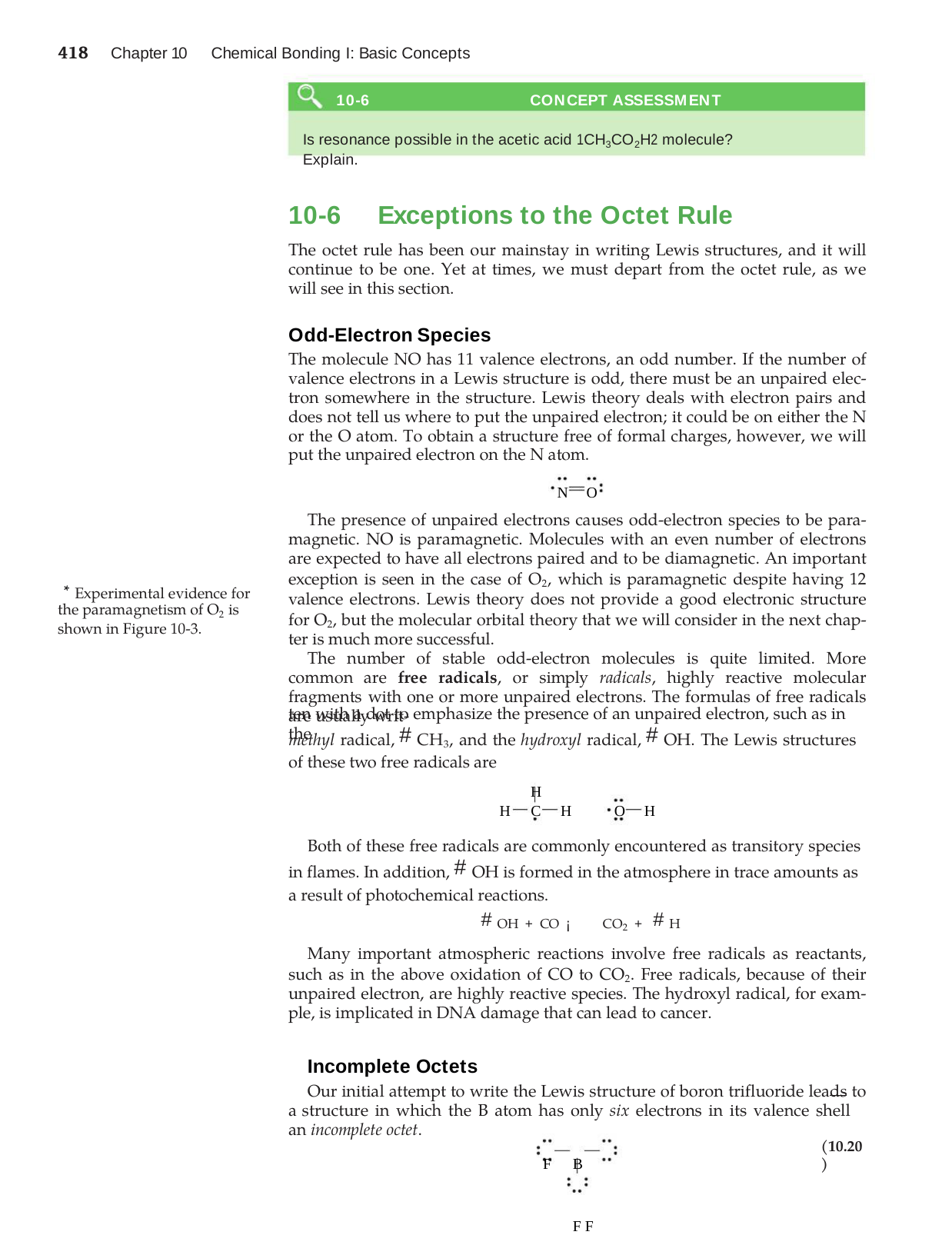

418	Chapter 10
Chemical Bonding I: Basic Concepts

10-6	CONCEPT ASSESSMENT

Is resonance possible in the acetic acid 1CH3CO2H2 molecule? Explain.
10-6     Exceptions to the Octet Rule
The octet rule has been our mainstay in writing Lewis structures, and it will continue to be one. Yet at times, we must depart from the octet rule, as we will see in this section.

Odd-Electron Species
The molecule NO has 11 valence electrons, an odd number. If the number of valence electrons in a Lewis structure is odd, there must be an unpaired elec- tron somewhere in the structure. Lewis theory deals with electron pairs and does not tell us where to put the unpaired electron; it could be on either the N or the O atom. To obtain a structure free of formal charges, however, we will put the unpaired electron on the N atom.

N	O
The presence of unpaired electrons causes odd-electron species to be para- magnetic. NO is paramagnetic. Molecules with an even number of electrons are expected to have all electrons paired and to be diamagnetic. An important exception is seen in the case of O2, which is paramagnetic despite having 12 valence electrons. Lewis theory does not provide a good electronic structure for O2, but the molecular orbital theory that we will consider in the next chap- ter is much more successful.
The number of stable odd-electron molecules is quite limited. More common are free radicals, or simply radicals, highly reactive molecular fragments with one or more unpaired electrons. The formulas of free radicals are usually writ-
*
Experimental evidence for the paramagnetism of O2 is shown in Figure 10-3.
ten with a dot to emphasize the presence of an unpaired electron, such as in the
methyl radical, # CH3, and the hydroxyl radical, # OH. The Lewis structures of these two free radicals are
H
H	C	H	O	H
Both of these free radicals are commonly encountered as transitory species
in flames. In addition, # OH is formed in the atmosphere in trace amounts as a result of photochemical reactions.
# OH  +  CO  ¡   CO2  +   # H
Many important atmospheric reactions involve free radicals as reactants, such as in the above oxidation of CO to CO2. Free radicals, because of their unpaired electron, are highly reactive species. The hydroxyl radical, for exam- ple, is implicated in DNA damage that can lead to cancer.

Incomplete Octets
Our initial attempt to write the Lewis structure of boron trifluoride leads to a structure in which the B atom has only six electrons in its valence shell    an incomplete octet.

(10.20)
F	B	F F